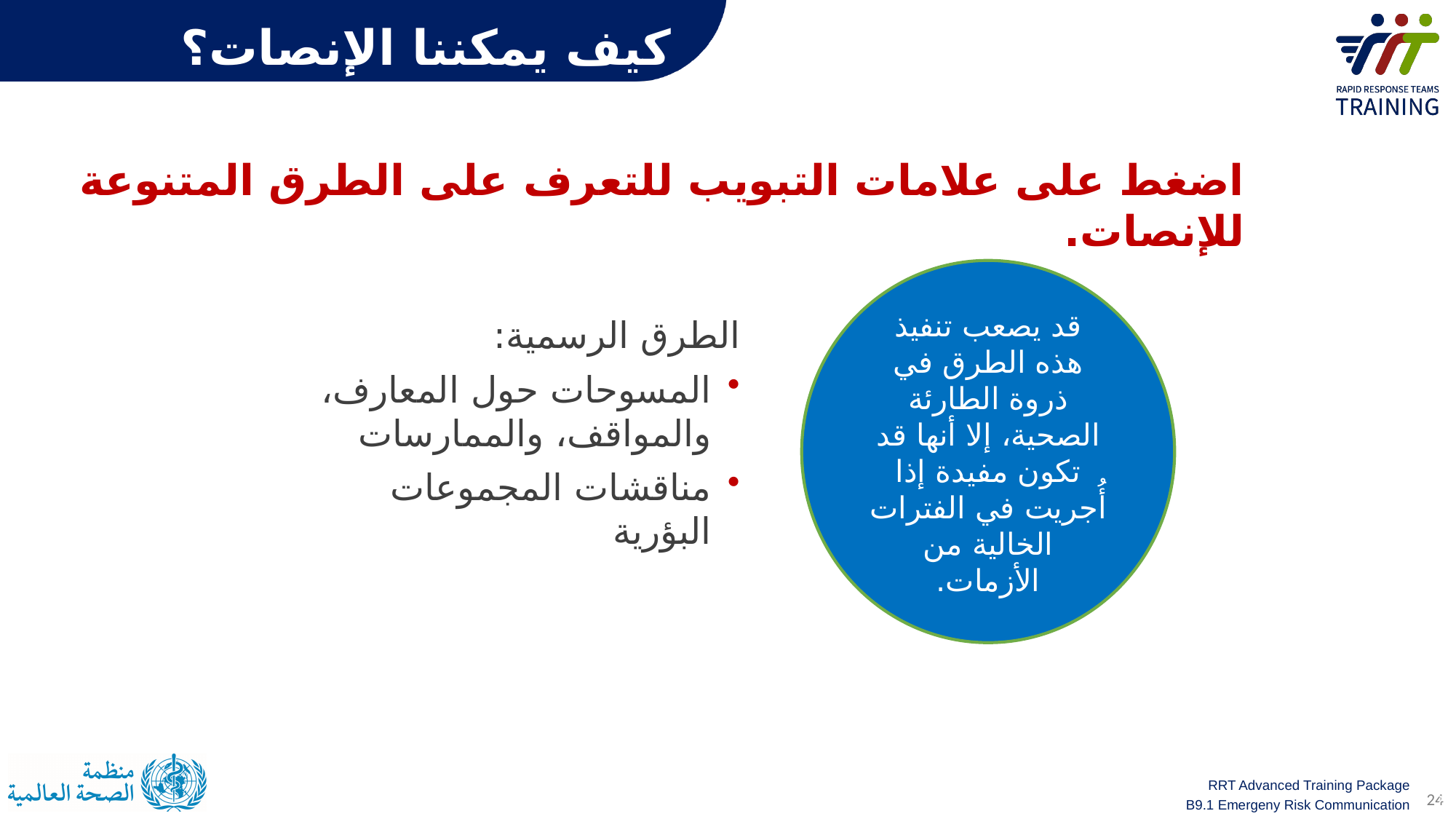

كيف يمكننا الإنصات؟
اضغط على علامات التبويب للتعرف على الطرق المتنوعة للإنصات.

قد يصعب تنفيذ هذه الطرق في ذروة الطارئة الصحية، إلا أنها قد تكون مفيدة إذا أُجريت في الفترات الخالية من الأزمات.
الطرق الرسمية:
المسوحات حول المعارف، والمواقف، والممارسات
مناقشات المجموعات البؤرية

24